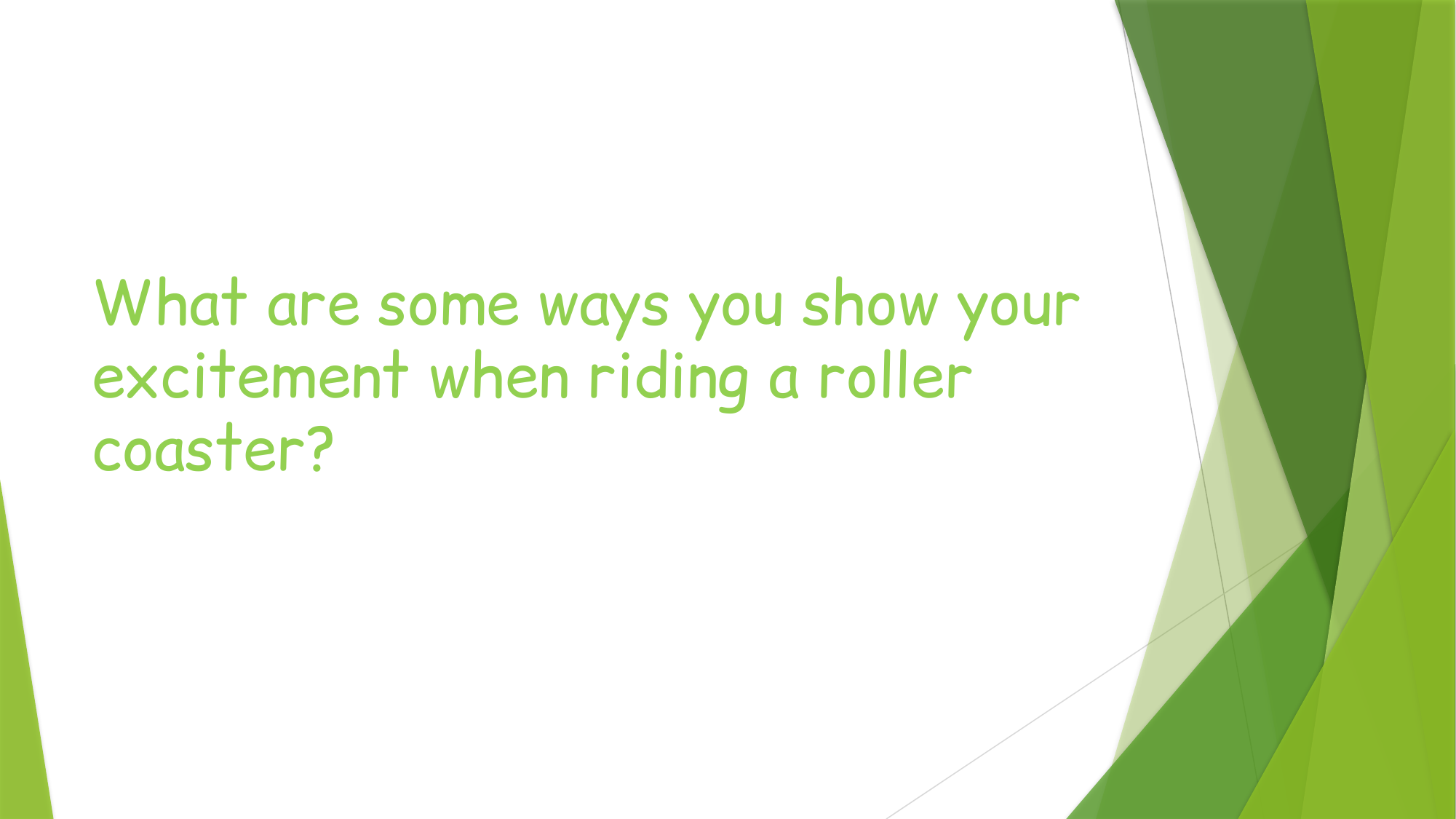

What are some ways you show your excitement when riding a roller coaster?